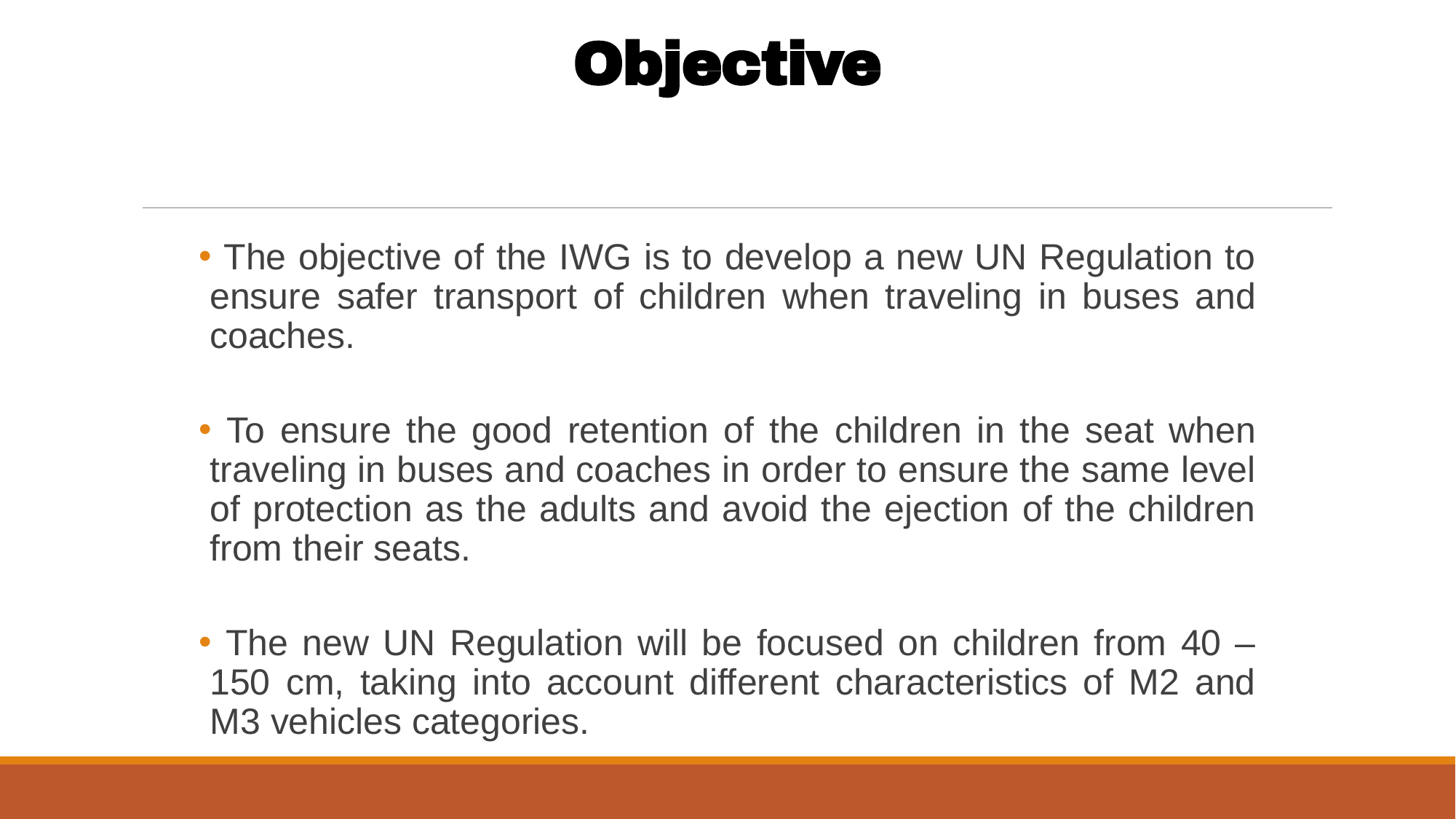

# Objective

 The objective of the IWG is to develop a new UN Regulation to ensure safer transport of children when traveling in buses and coaches.

 To ensure the good retention of the children in the seat when traveling in buses and coaches in order to ensure the same level of protection as the adults and avoid the ejection of the children from their seats.

 The new UN Regulation will be focused on children from 40 – 150 cm, taking into account different characteristics of M2 and M3 vehicles categories.